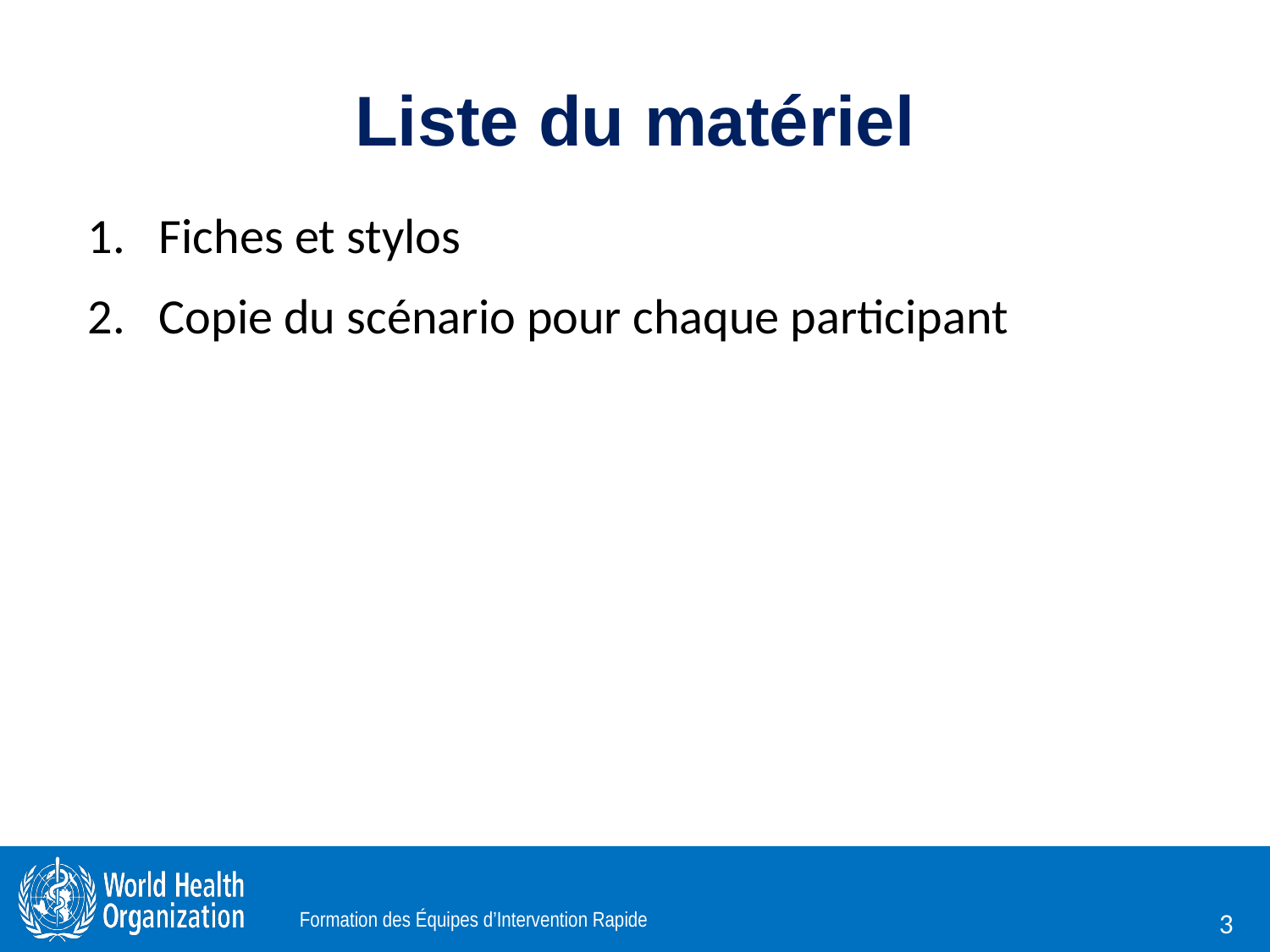

# Liste du matériel
Fiches et stylos
Copie du scénario pour chaque participant